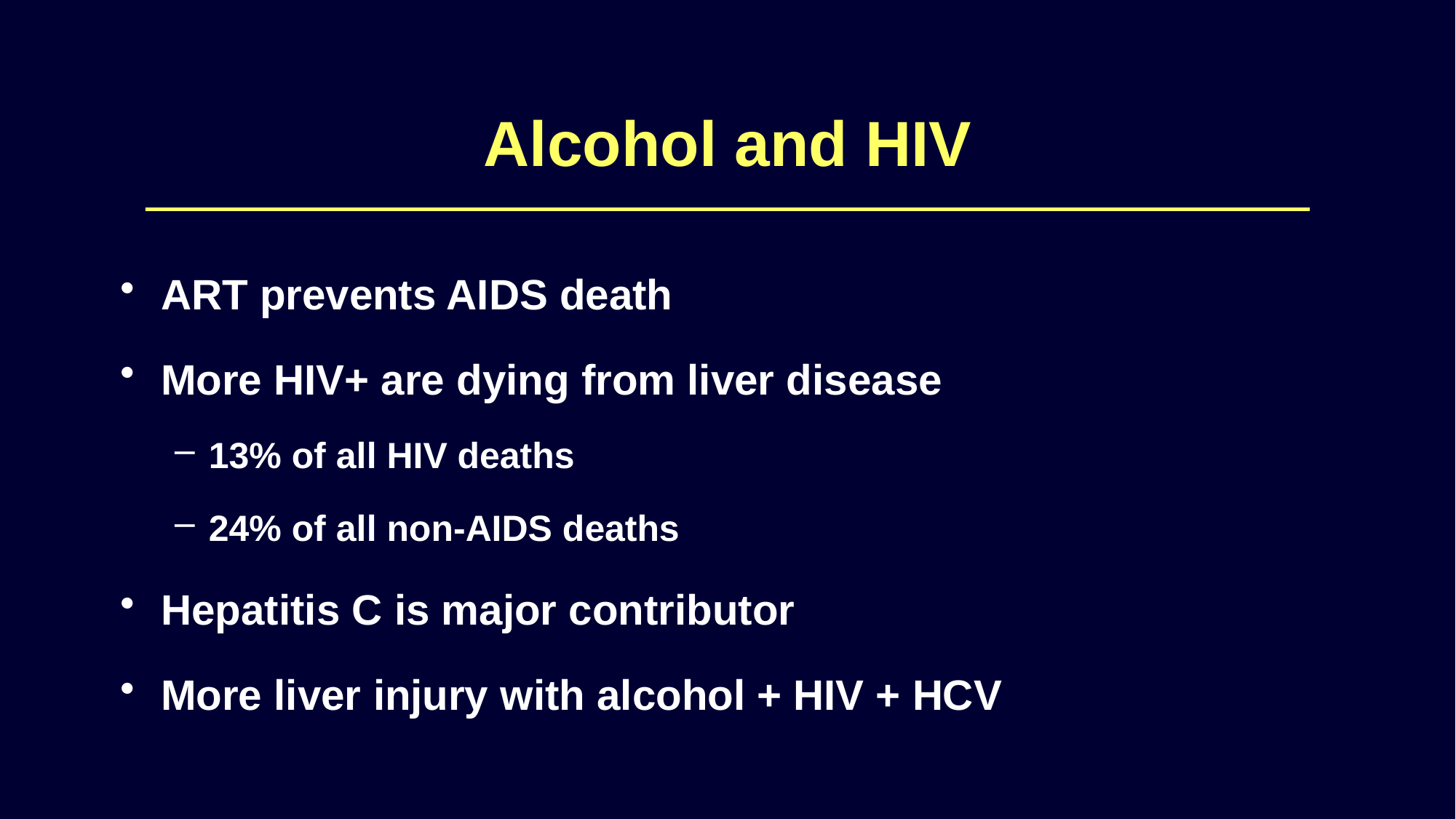

# Alcohol and HIV
ART prevents AIDS death
More HIV+ are dying from liver disease
13% of all HIV deaths
24% of all non-AIDS deaths
Hepatitis C is major contributor
More liver injury with alcohol + HIV + HCV